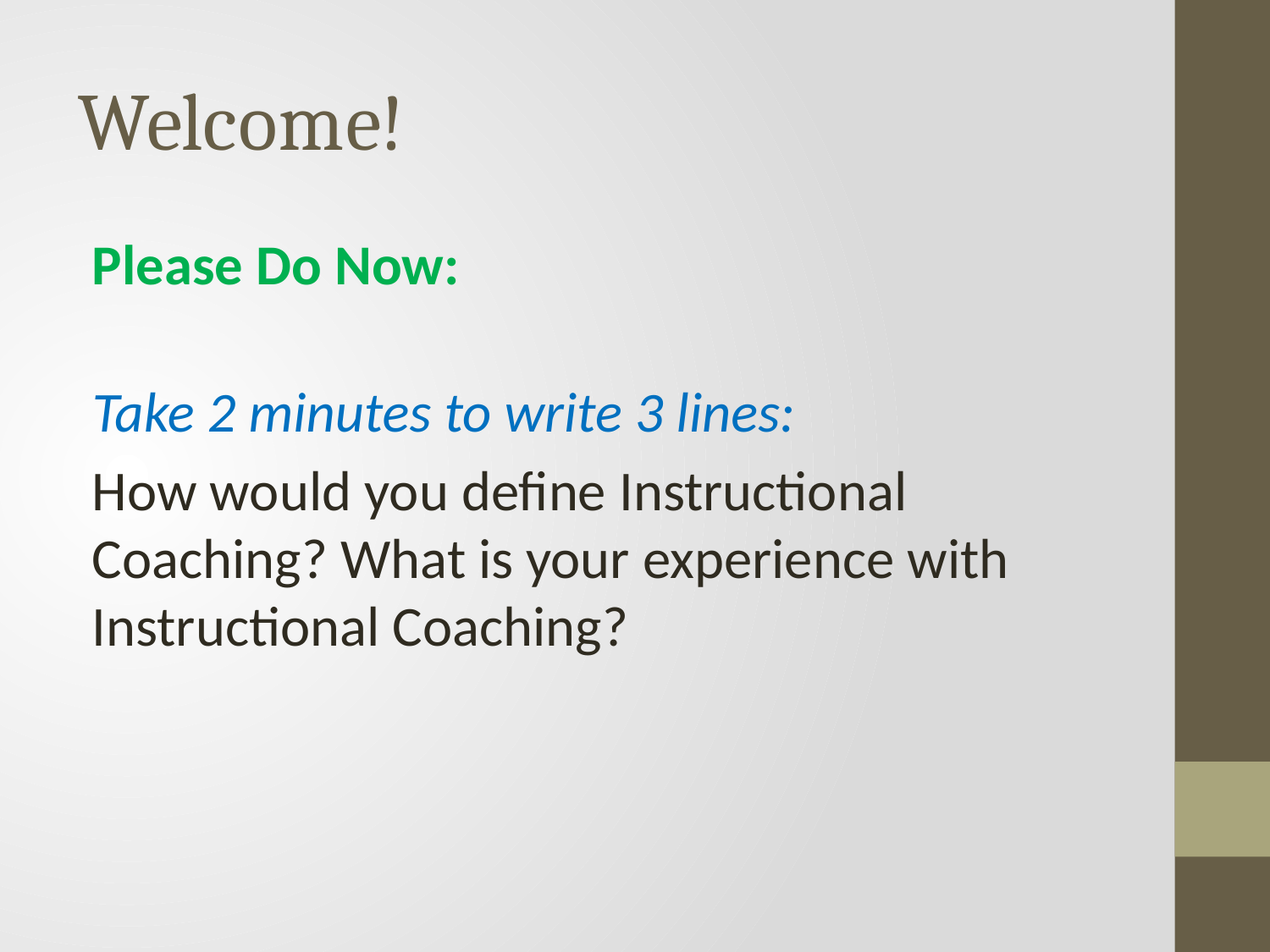

# Welcome!
Please Do Now:
Take 2 minutes to write 3 lines:
How would you define Instructional Coaching? What is your experience with Instructional Coaching?